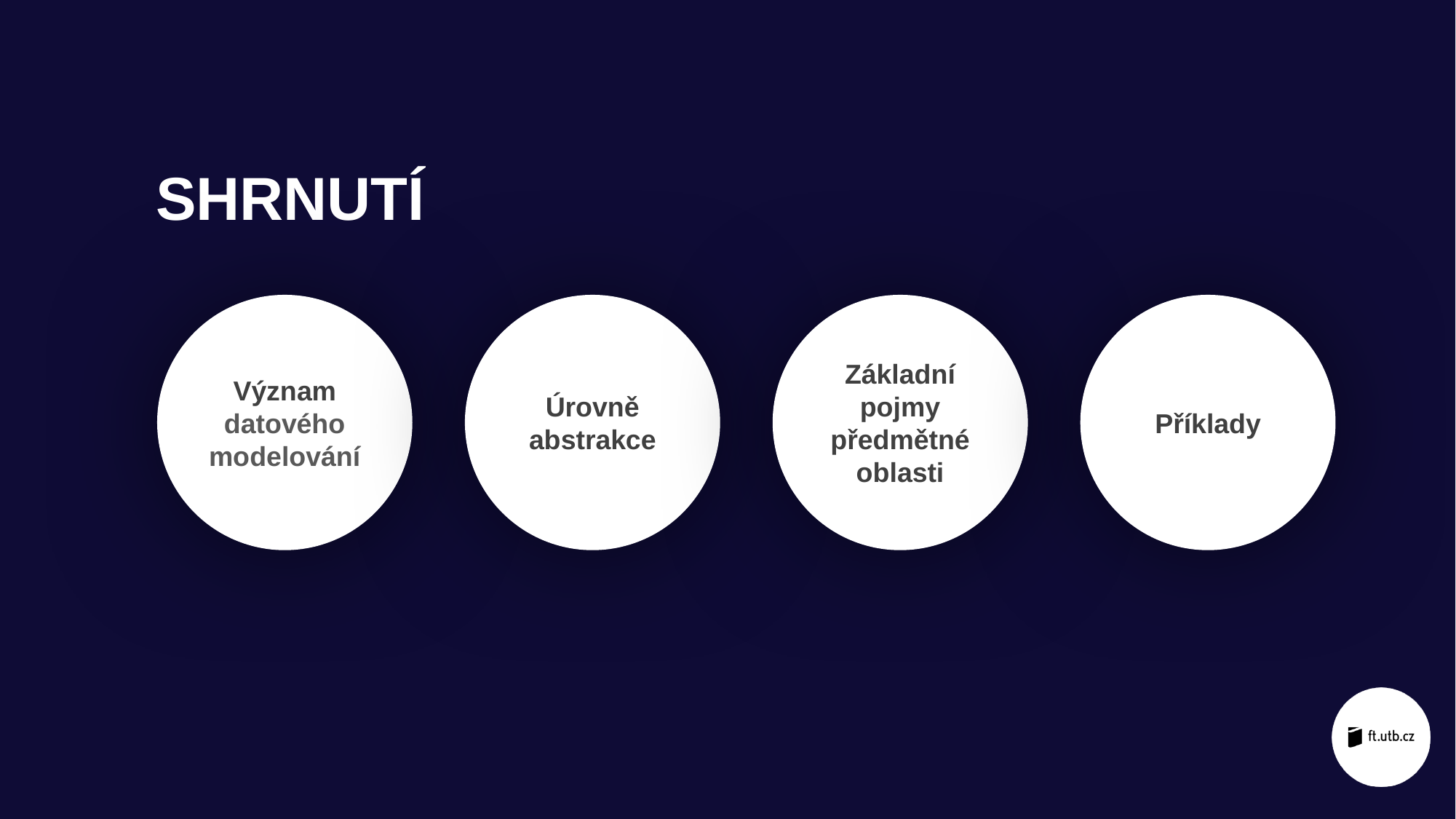

SHRNUTÍ
Význam datového modelování
Úrovně abstrakce
Základní pojmy předmětné oblasti
Příklady